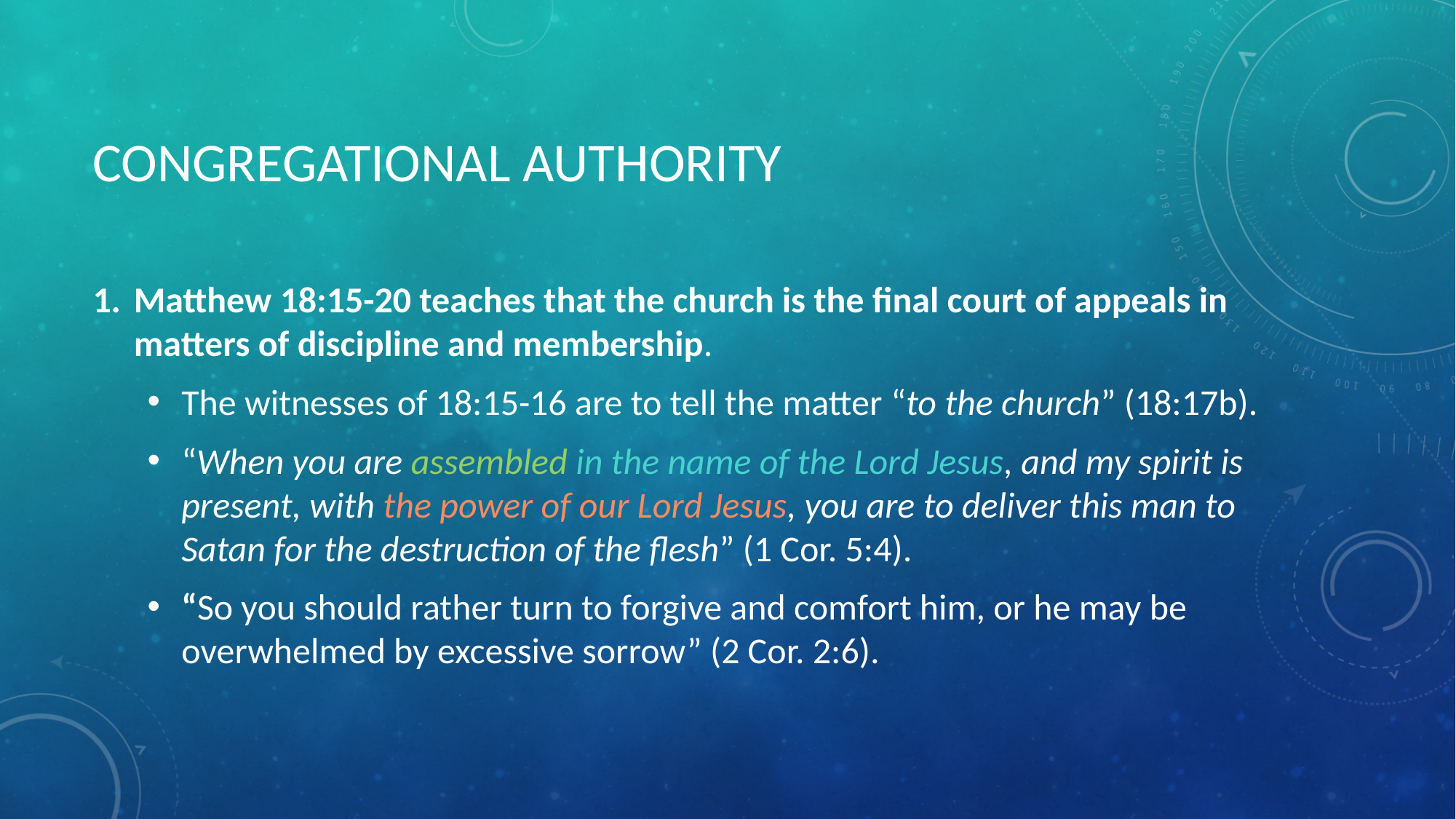

# Congregational Authority
Matthew 18:15-20 teaches that the church is the final court of appeals in matters of discipline and membership.
The witnesses of 18:15-16 are to tell the matter “to the church” (18:17b).
“When you are assembled in the name of the Lord Jesus, and my spirit is present, with the power of our Lord Jesus, you are to deliver this man to Satan for the destruction of the flesh” (1 Cor. 5:4).
“So you should rather turn to forgive and comfort him, or he may be overwhelmed by excessive sorrow” (2 Cor. 2:6).